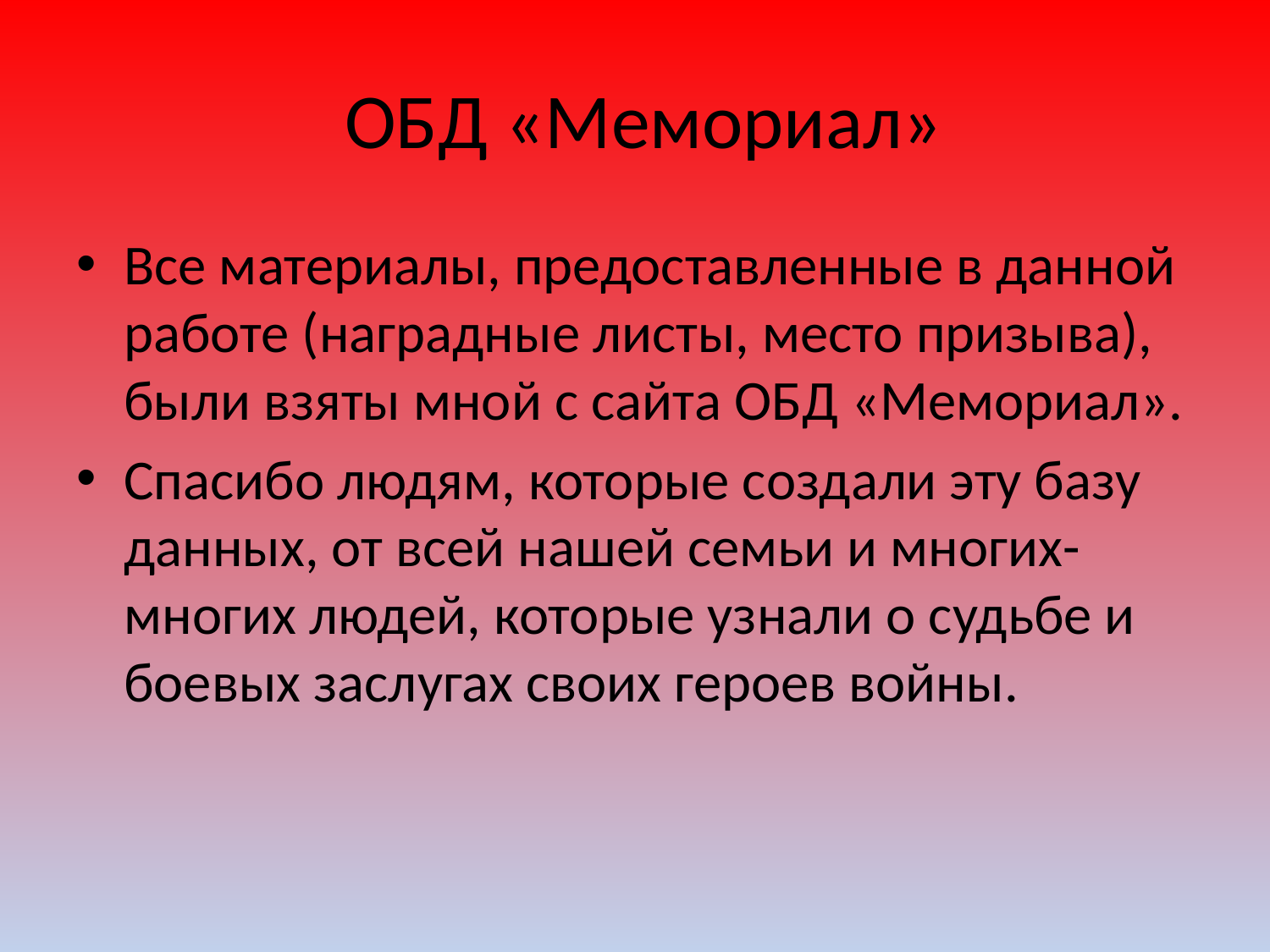

# ОБД «Мемориал»
Все материалы, предоставленные в данной работе (наградные листы, место призыва), были взяты мной с сайта ОБД «Мемориал».
Спасибо людям, которые создали эту базу данных, от всей нашей семьи и многих-многих людей, которые узнали о судьбе и боевых заслугах своих героев войны.